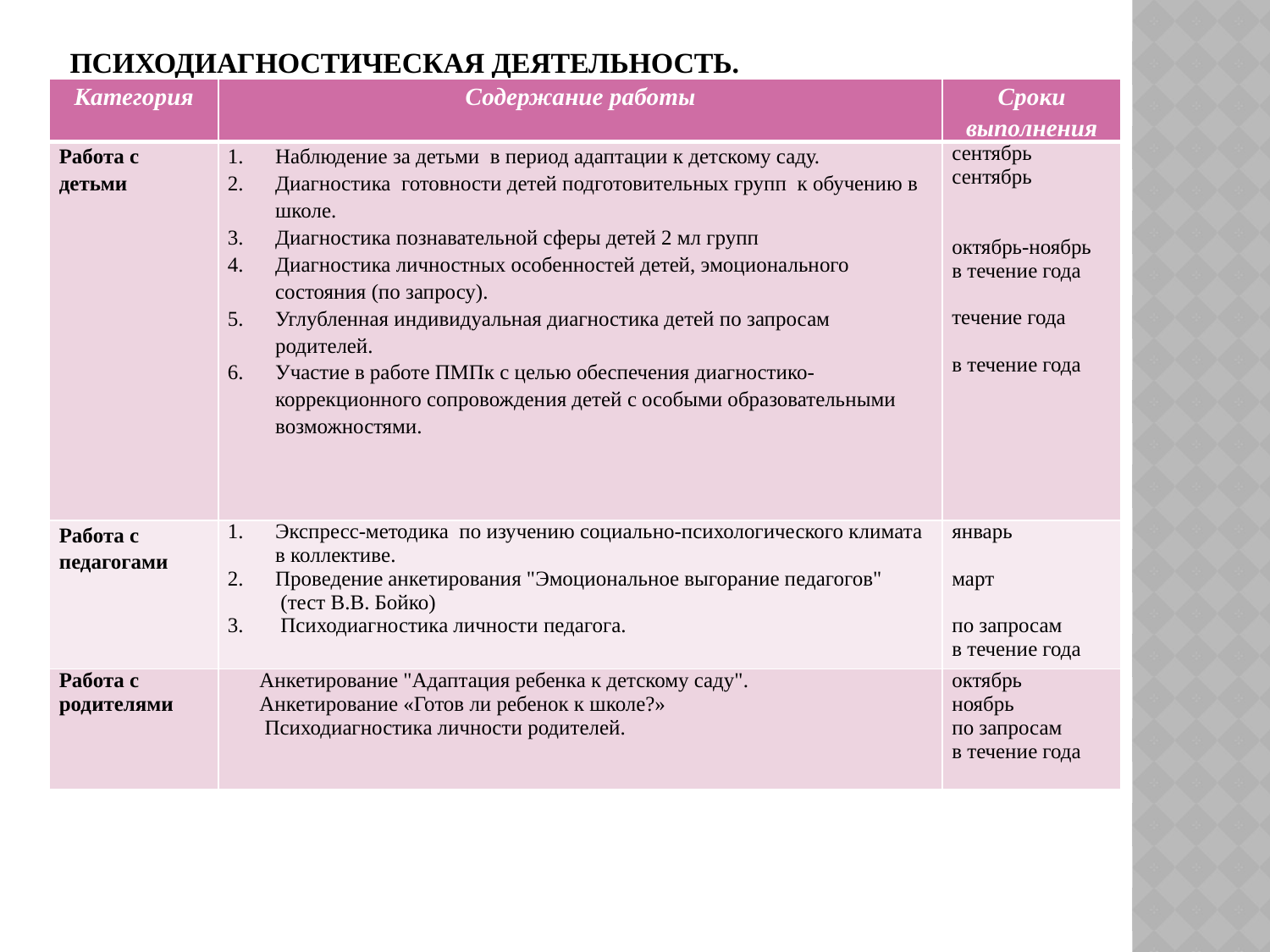

# Психодиагностическая деятельность.
| Категория | Содержание работы | Сроки выполнения |
| --- | --- | --- |
| Работа с детьми | Наблюдение за детьми в период адаптации к детскому саду. Диагностика готовности детей подготовительных групп к обучению в школе. Диагностика познавательной сферы детей 2 мл групп Диагностика личностных особенностей детей, эмоционального состояния (по запросу). Углубленная индивидуальная диагностика детей по запросам родителей. Участие в работе ПМПк с целью обеспечения диагностико-коррекционного сопровождения детей с особыми образовательными возможностями. | сентябрь сентябрь октябрь-ноябрь в течение года течение года в течение года |
| Работа с педагогами | Экспресс-методика по изучению социально-психологического климата в коллективе. Проведение анкетирования "Эмоциональное выгорание педагогов" (тест В.В. Бойко) 3. Психодиагностика личности педагога. | январь март по запросам в течение года |
| Работа с родителями | Анкетирование "Адаптация ребенка к детскому саду". Анкетирование «Готов ли ребенок к школе?» Психодиагностика личности родителей. | октябрь ноябрь по запросам в течение года |